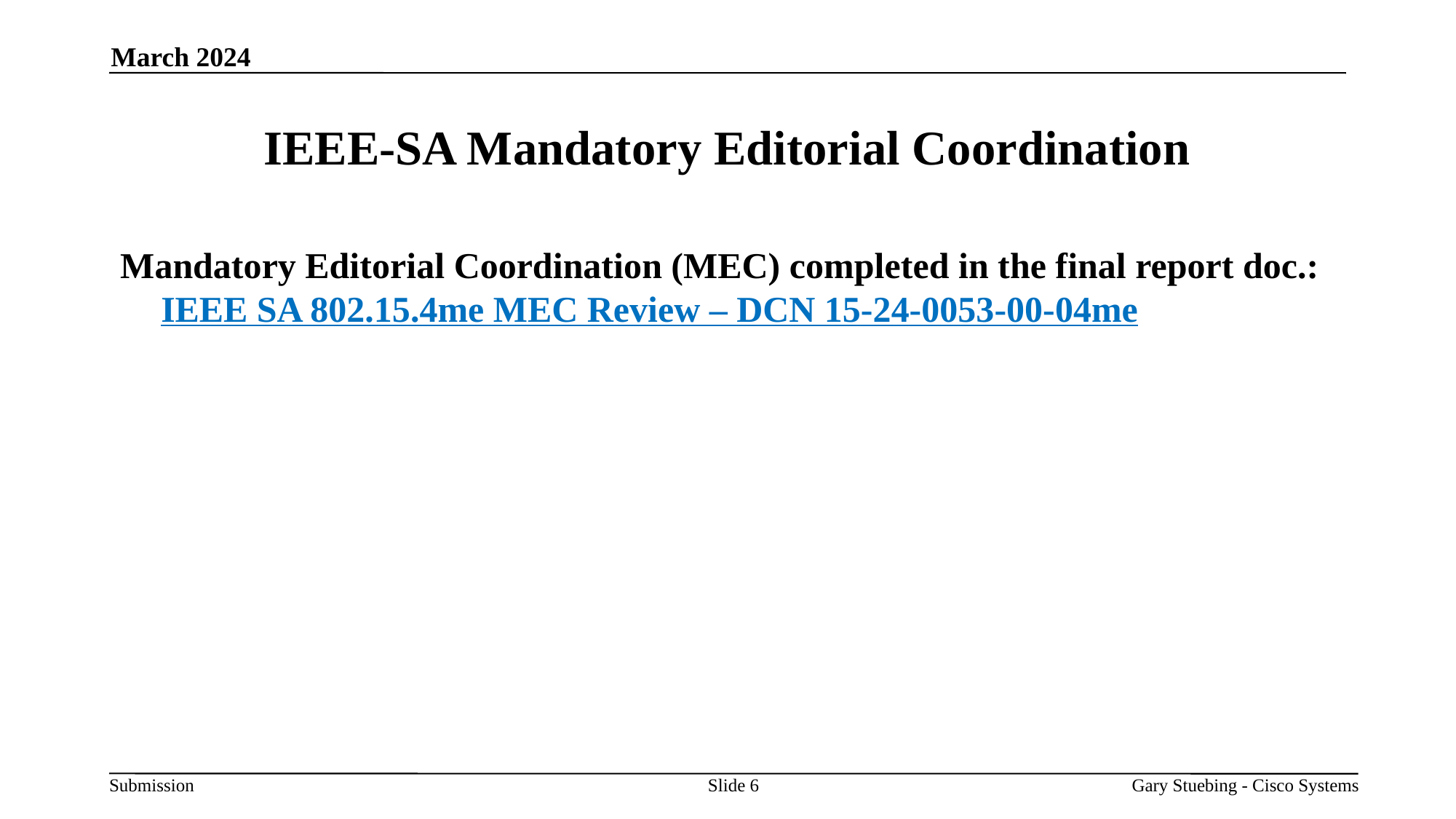

March 2024
IEEE-SA Mandatory Editorial Coordination
Mandatory Editorial Coordination (MEC) completed in the final report doc.: IEEE SA 802.15.4me MEC Review – DCN 15-24-0053-00-04me
Slide 6
Gary Stuebing - Cisco Systems